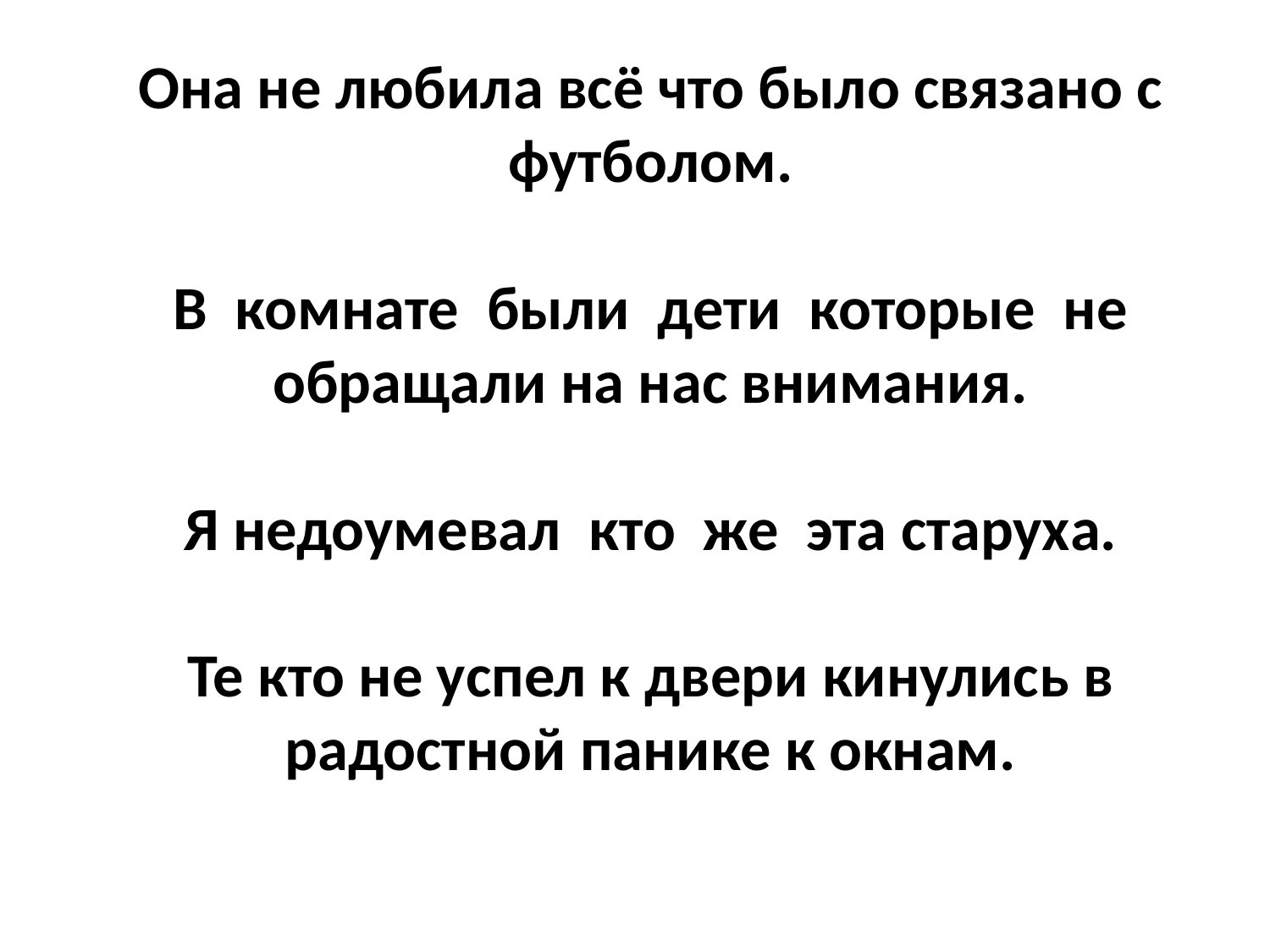

# Она не любила всё что было связано с футболом. В  комнате  были  дети  которые  не обращали на нас внимания. Я недоумевал  кто  же  эта старуха. Те кто не успел к двери кинулись в радостной панике к окнам.